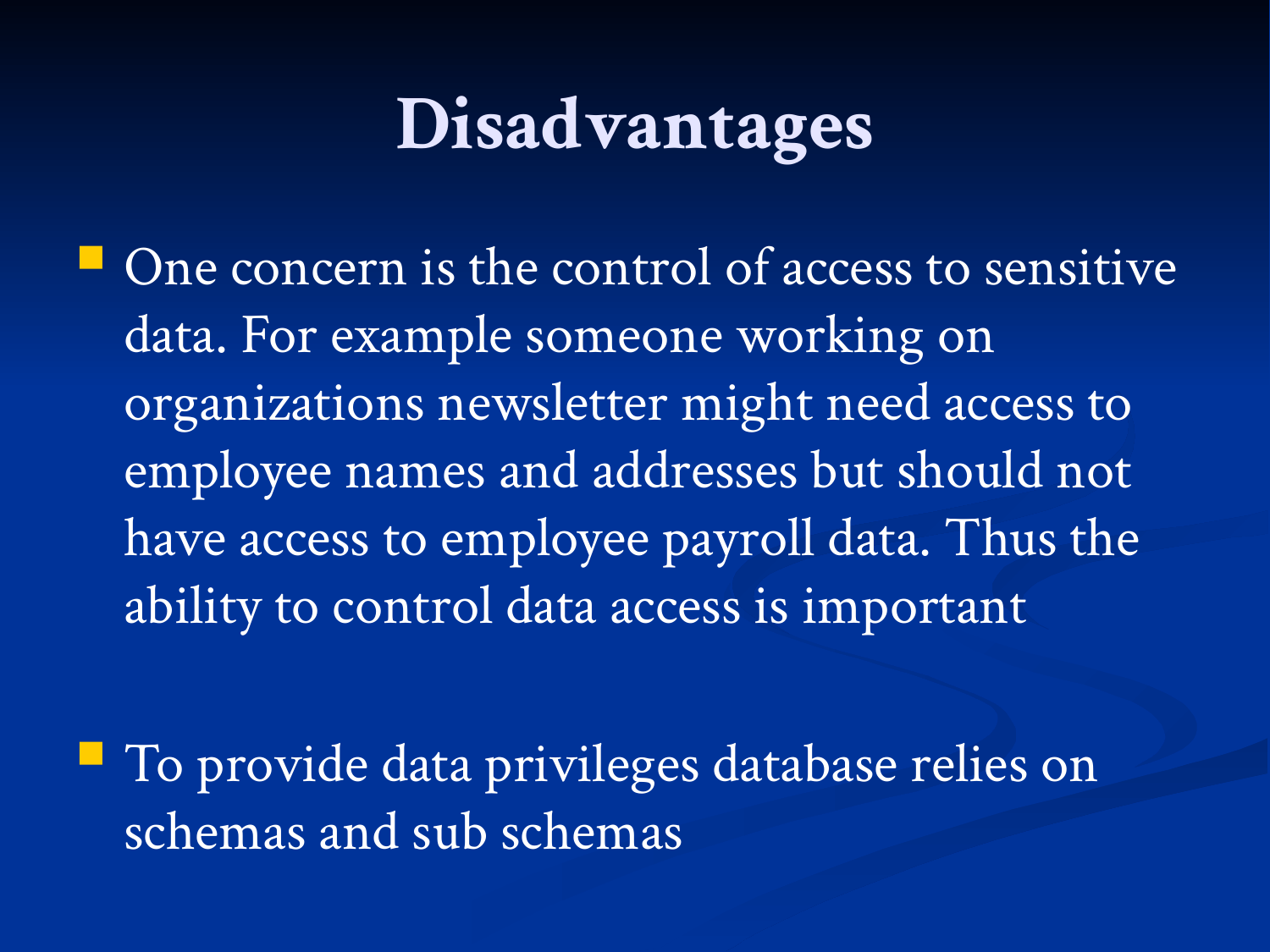

# Disadvantages
One concern is the control of access to sensitive data. For example someone working on organizations newsletter might need access to employee names and addresses but should not have access to employee payroll data. Thus the ability to control data access is important

To provide data privileges database relies on schemas and sub schemas